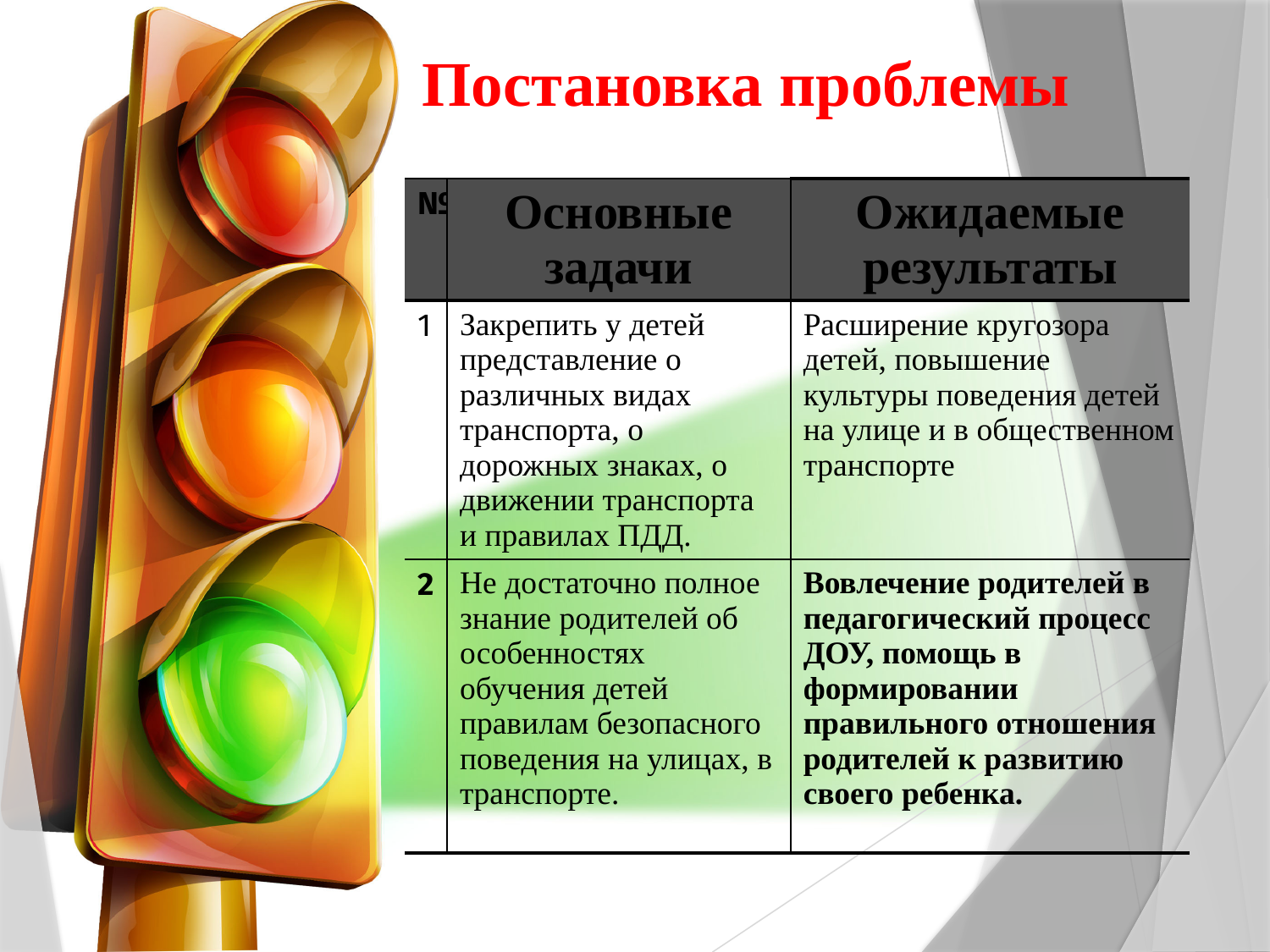

# Постановка проблемы
| № | Основные задачи | Ожидаемые результаты |
| --- | --- | --- |
| 1 | Закрепить у детей представление о различных видах транспорта, о дорожных знаках, о движении транспорта и правилах ПДД. | Расширение кругозора детей, повышение культуры поведения детей на улице и в общественном транспорте |
| 2 | Не достаточно полное знание родителей об особенностях обучения детей правилам безопасного поведения на улицах, в транспорте. | Вовлечение родителей в педагогический процесс ДОУ, помощь в формировании правильного отношения родителей к развитию своего ребенка. |